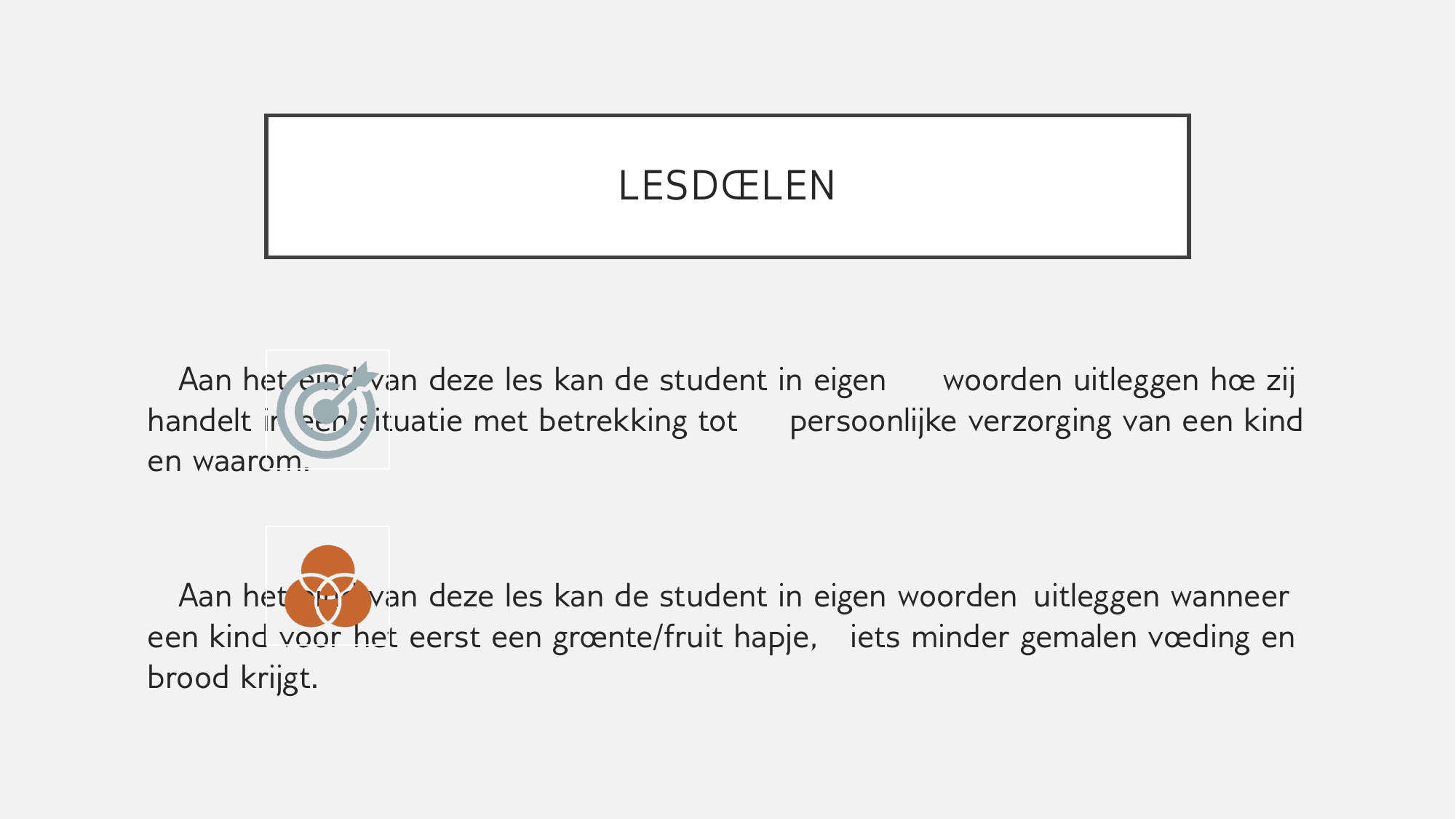

# Lesdoelen

			Aan het eind van deze les kan de student in eigen 					woorden uitleggen hoe zij handelt in een situatie met betrekking tot 			persoonlijke verzorging van een kind en waarom.

			Aan het eind van deze les kan de student in eigen woorden 				uitleggen wanneer een kind voor het eerst een groente/fruit hapje, 			iets minder gemalen voeding en brood krijgt.